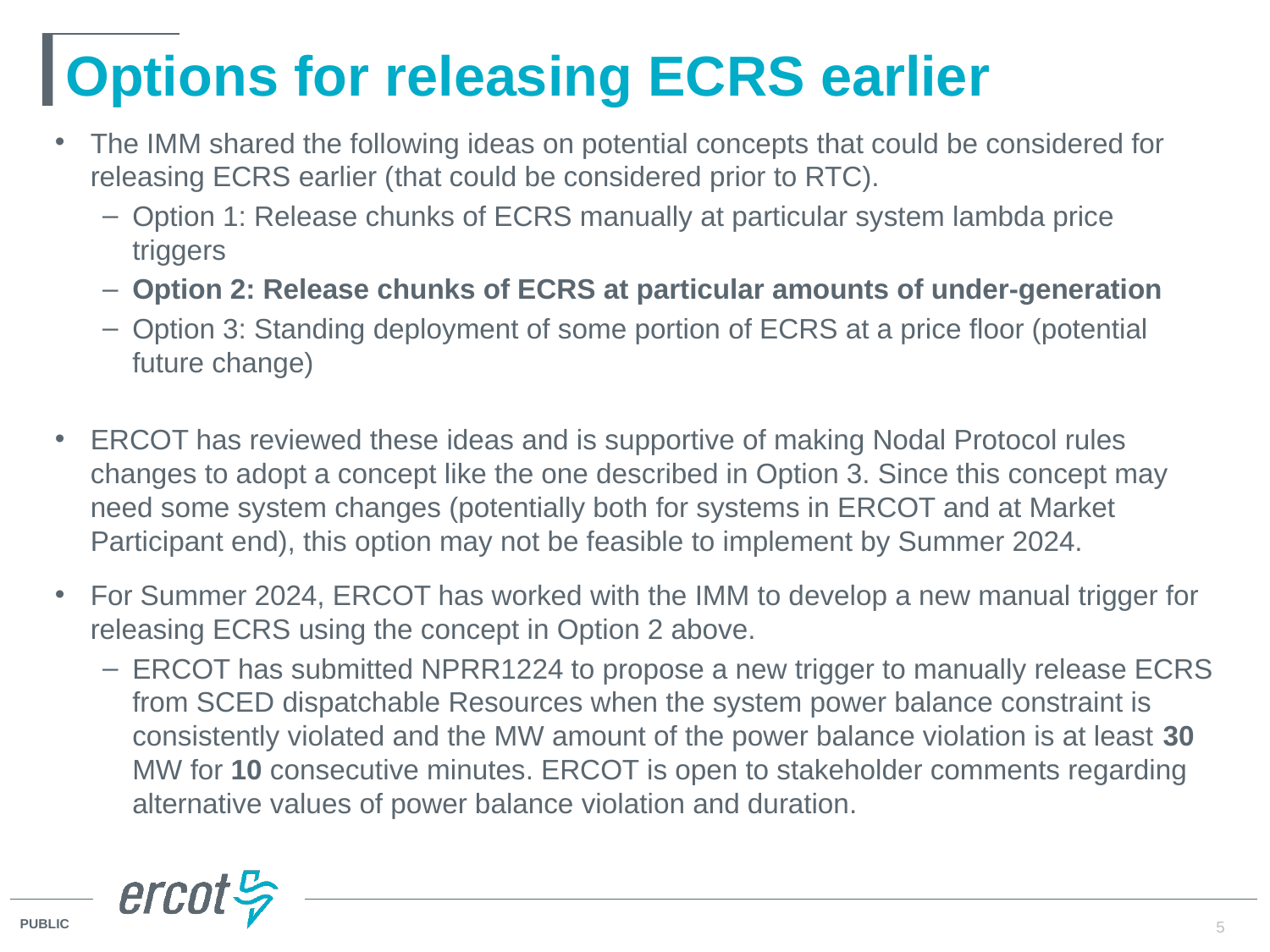

# Options for releasing ECRS earlier
The IMM shared the following ideas on potential concepts that could be considered for releasing ECRS earlier (that could be considered prior to RTC).
Option 1: Release chunks of ECRS manually at particular system lambda price triggers
Option 2: Release chunks of ECRS at particular amounts of under-generation
Option 3: Standing deployment of some portion of ECRS at a price floor (potential future change)

ERCOT has reviewed these ideas and is supportive of making Nodal Protocol rules changes to adopt a concept like the one described in Option 3. Since this concept may need some system changes (potentially both for systems in ERCOT and at Market Participant end), this option may not be feasible to implement by Summer 2024.

For Summer 2024, ERCOT has worked with the IMM to develop a new manual trigger for releasing ECRS using the concept in Option 2 above.
ERCOT has submitted NPRR1224 to propose a new trigger to manually release ECRS from SCED dispatchable Resources when the system power balance constraint is consistently violated and the MW amount of the power balance violation is at least 30 MW for 10 consecutive minutes. ERCOT is open to stakeholder comments regarding alternative values of power balance violation and duration.

5